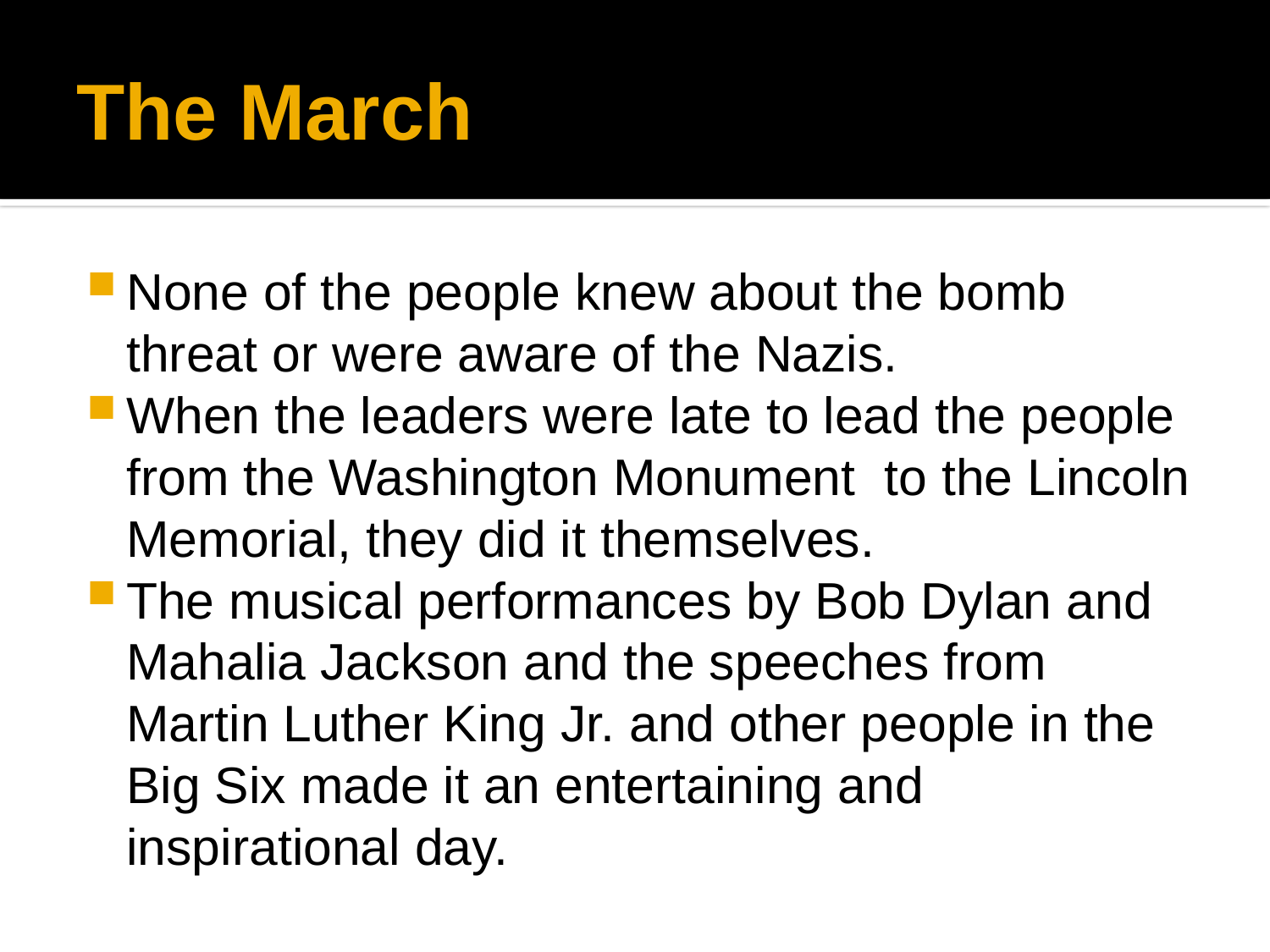

# The March
None of the people knew about the bomb threat or were aware of the Nazis.
When the leaders were late to lead the people from the Washington Monument  to the Lincoln Memorial, they did it themselves.
The musical performances by Bob Dylan and Mahalia Jackson and the speeches from Martin Luther King Jr. and other people in the Big Six made it an entertaining and inspirational day.